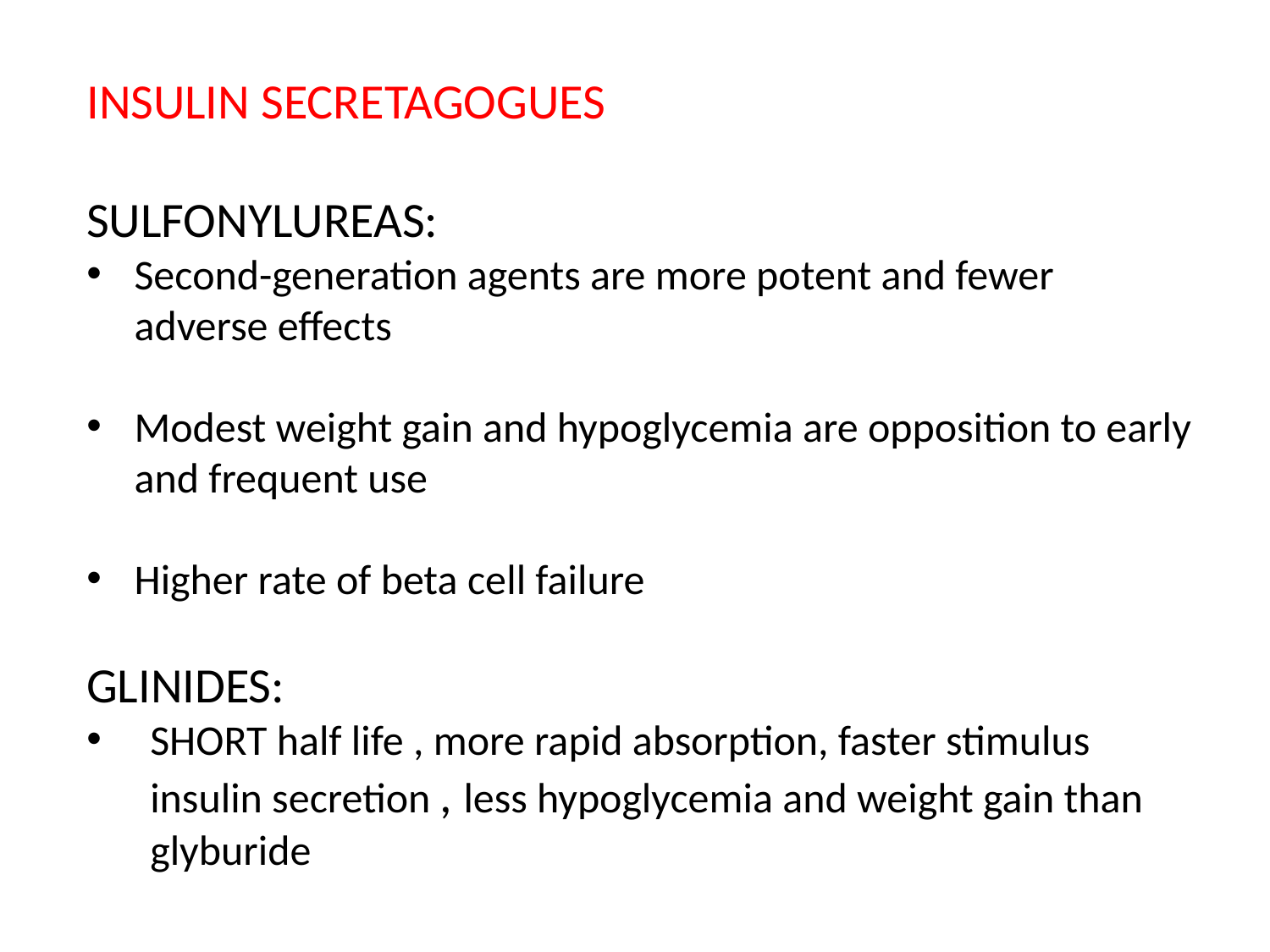

INSULIN SECRETAGOGUES

SULFONYLUREAS:
Second-generation agents are more potent and fewer adverse effects

Modest weight gain and hypoglycemia are opposition to early and frequent use

Higher rate of beta cell failure

GLINIDES:
SHORT half life , more rapid absorption, faster stimulus insulin secretion , less hypoglycemia and weight gain than glyburide